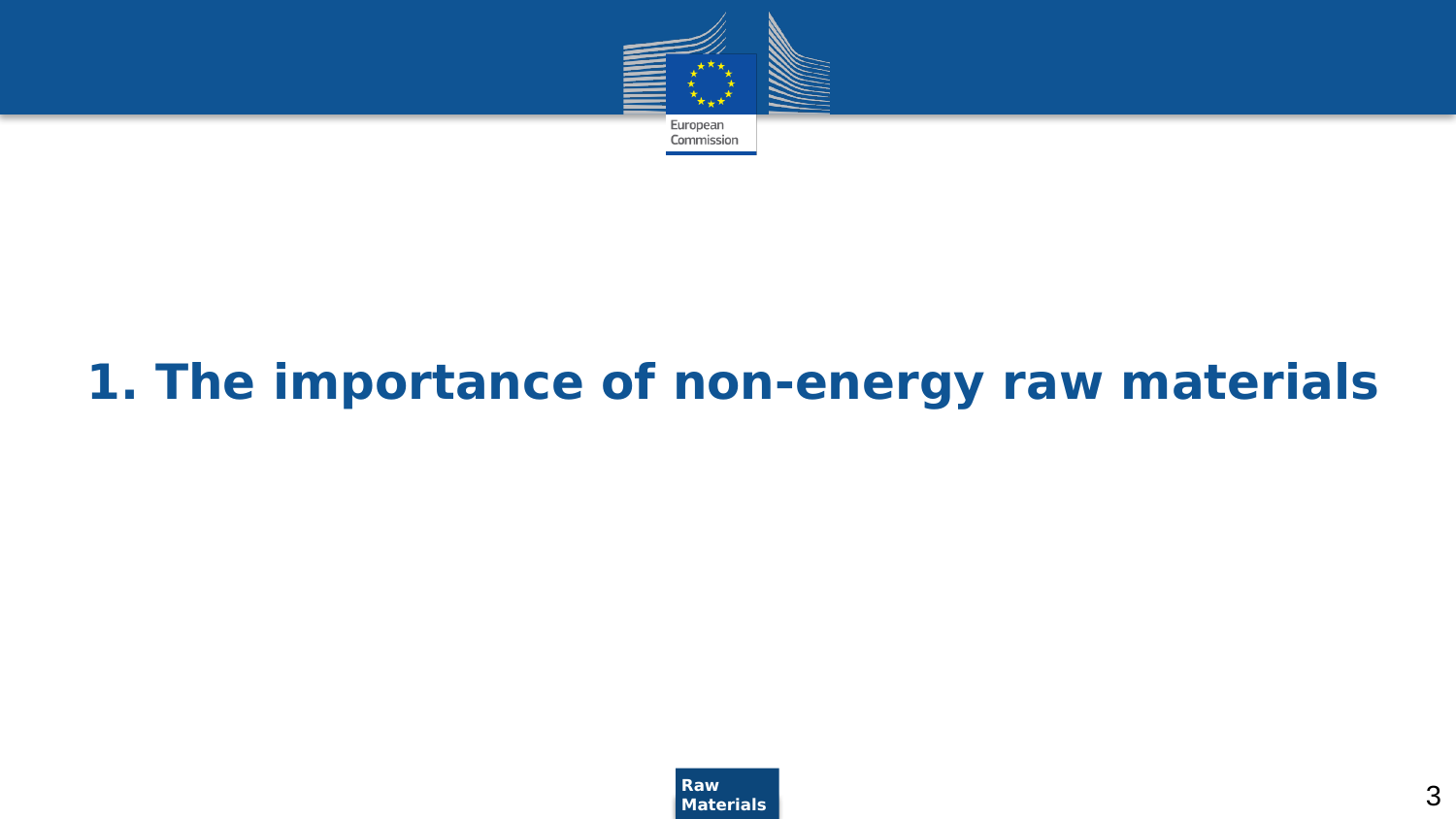

1. The importance of non-energy raw materials
3